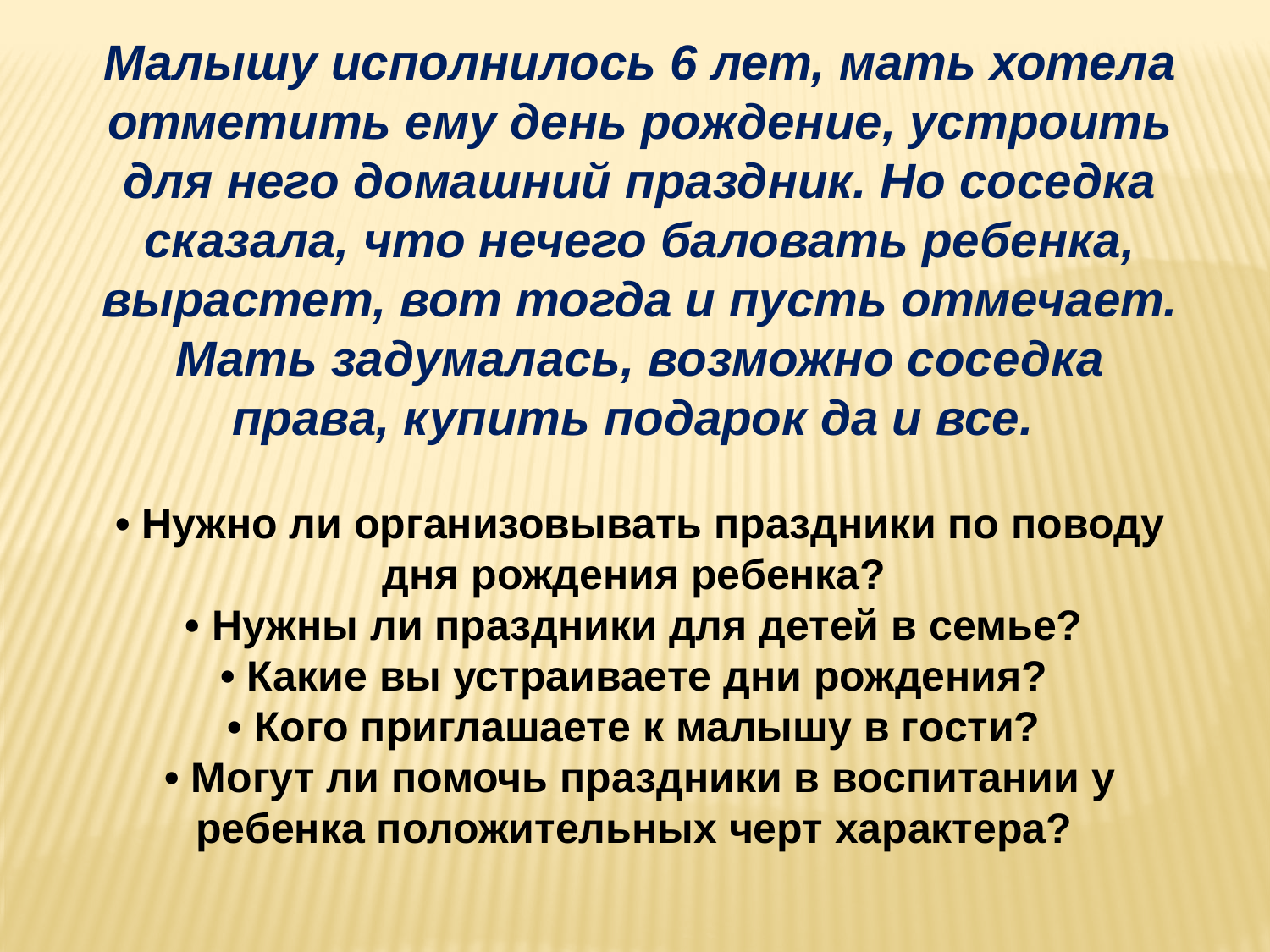

Малышу исполнилось 6 лет, мать хотела отметить ему день рождение, устроить для него домашний праздник. Но соседка сказала, что нечего баловать ребенка, вырастет, вот тогда и пусть отмечает. Мать задумалась, возможно соседка права, купить подарок да и все.

• Нужно ли организовывать праздники по поводу дня рождения ребенка?
• Нужны ли праздники для детей в семье?
• Какие вы устраиваете дни рождения?
• Кого приглашаете к малышу в гости?
• Могут ли помочь праздники в воспитании у ребенка положительных черт характера?